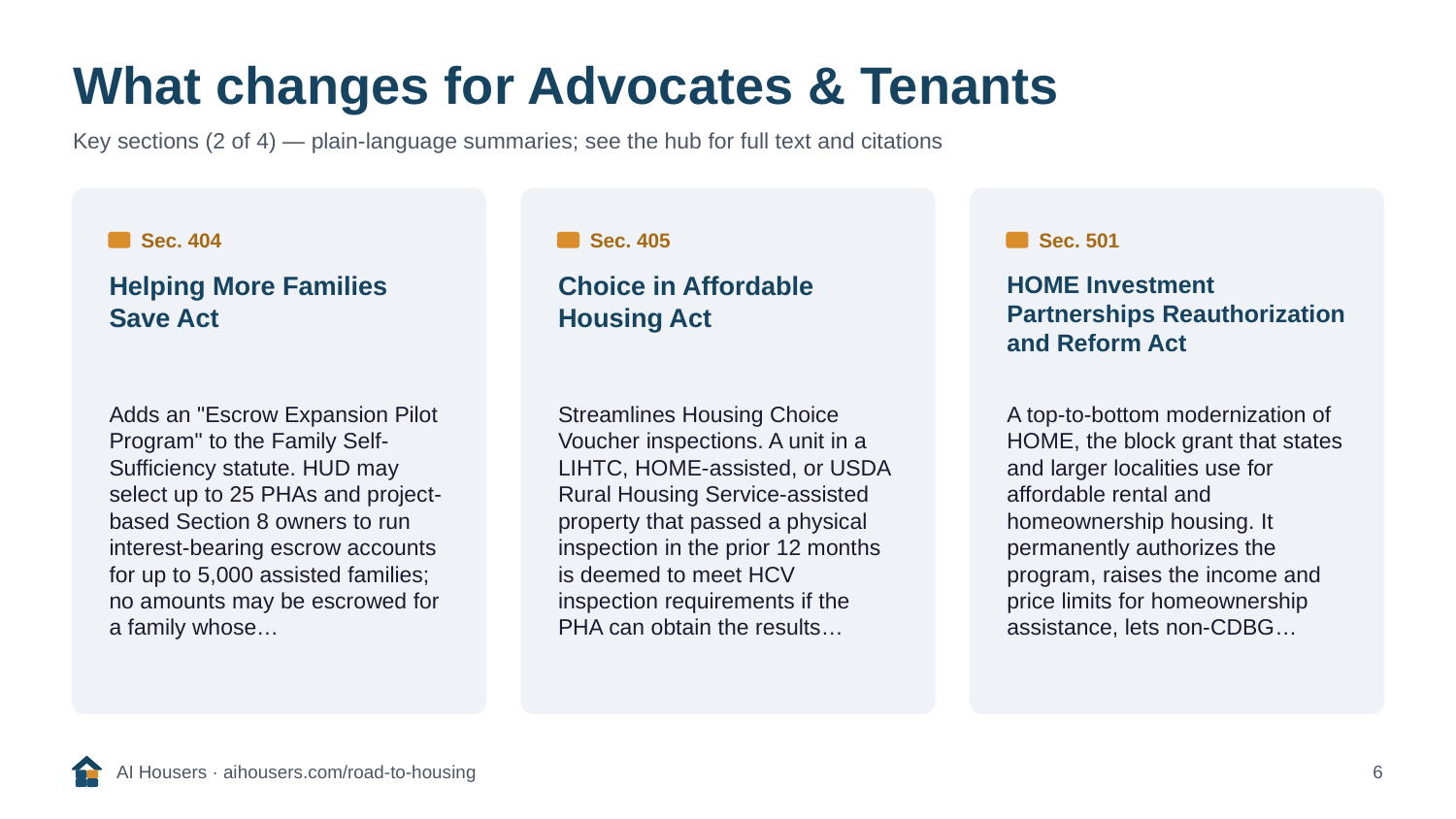

What changes for Advocates & Tenants
Key sections (2 of 4) — plain-language summaries; see the hub for full text and citations

Sec. 404
Sec. 405
Sec. 501

Helping More Families Save Act
Choice in Affordable Housing Act
HOME Investment Partnerships Reauthorization and Reform Act
Adds an "Escrow Expansion Pilot Program" to the Family Self-Sufficiency statute. HUD may select up to 25 PHAs and project-based Section 8 owners to run interest-bearing escrow accounts for up to 5,000 assisted families; no amounts may be escrowed for a family whose…
Streamlines Housing Choice Voucher inspections. A unit in a LIHTC, HOME-assisted, or USDA Rural Housing Service-assisted property that passed a physical inspection in the prior 12 months is deemed to meet HCV inspection requirements if the PHA can obtain the results…
A top-to-bottom modernization of HOME, the block grant that states and larger localities use for affordable rental and homeownership housing. It permanently authorizes the program, raises the income and price limits for homeownership assistance, lets non-CDBG…
AI Housers · aihousers.com/road-to-housing
6